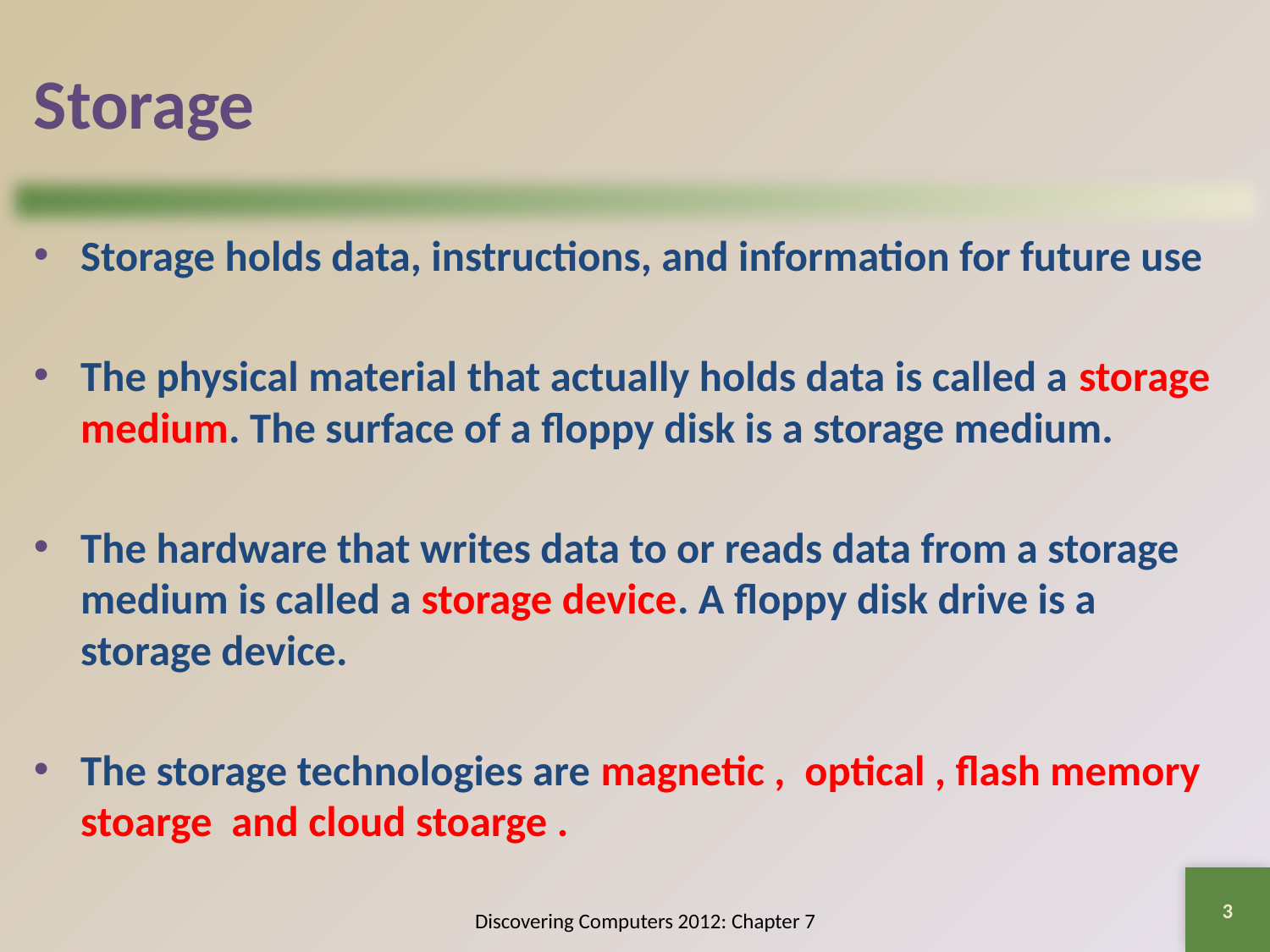

# Storage
Storage holds data, instructions, and information for future use

The physical material that actually holds data is called a storage medium. The surface of a floppy disk is a storage medium.

The hardware that writes data to or reads data from a storage medium is called a storage device. A floppy disk drive is a storage device.

The storage technologies are magnetic ,  optical , flash memory stoarge  and cloud stoarge .

3

Discovering Computers 2012: Chapter 7